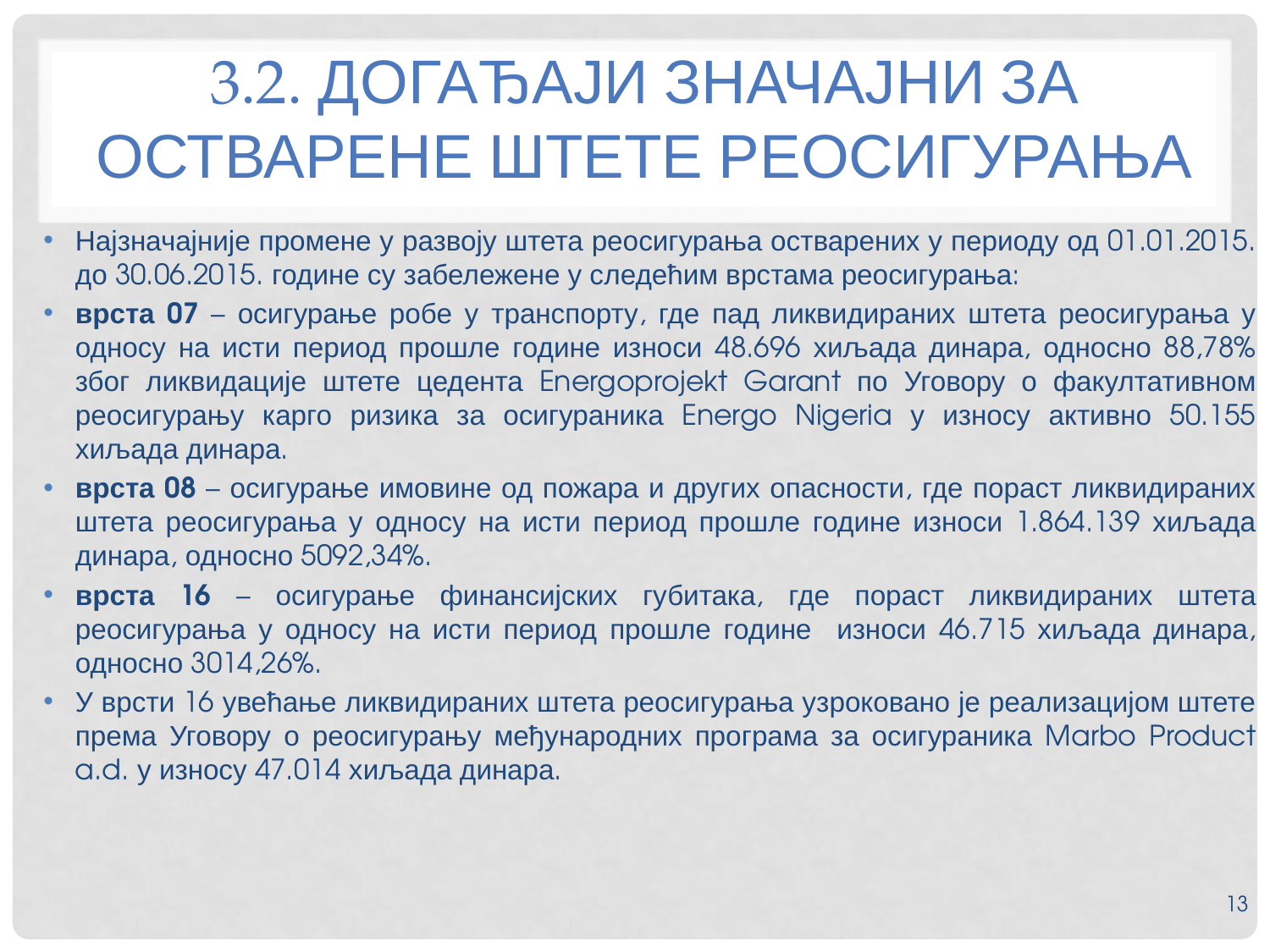

# 3.2. ДОГАЂАЈИ ЗНАЧАЈНИ ЗА ОСТВАРЕНЕ ШТЕТЕ РЕОСИГУРАЊА
Најзначајније промене у развоју штета реосигурања остварених у периоду од 01.01.2015. до 30.06.2015. године су забележене у следећим врстама реосигурања:
врста 07 – осигурање робе у транспорту, где пад ликвидираних штета реосигурања у односу на исти период прошле године износи 48.696 хиљада динара, односно 88,78% због ликвидације штете цедента Energoprojekt Garant по Уговору о факултативном реосигурању карго ризика за осигураника Energo Nigeria у износу активно 50.155 хиљада динара.
врста 08 – осигурање имовине од пожара и других опасности, где пораст ликвидираних штета реосигурања у односу на исти период прошле године износи 1.864.139 хиљада динара, односно 5092,34%.
врста 16 – осигурање финансијских губитака, где пораст ликвидираних штета реосигурања у односу на исти период прошле године  износи 46.715 хиљада динара, односно 3014,26%.
У врсти 16 увећање ликвидираних штета реосигурања узроковано је реализацијом штете према Уговору о реосигурању међународних програма за осигураника Marbo Product a.d. у износу 47.014 хиљада динара.

13